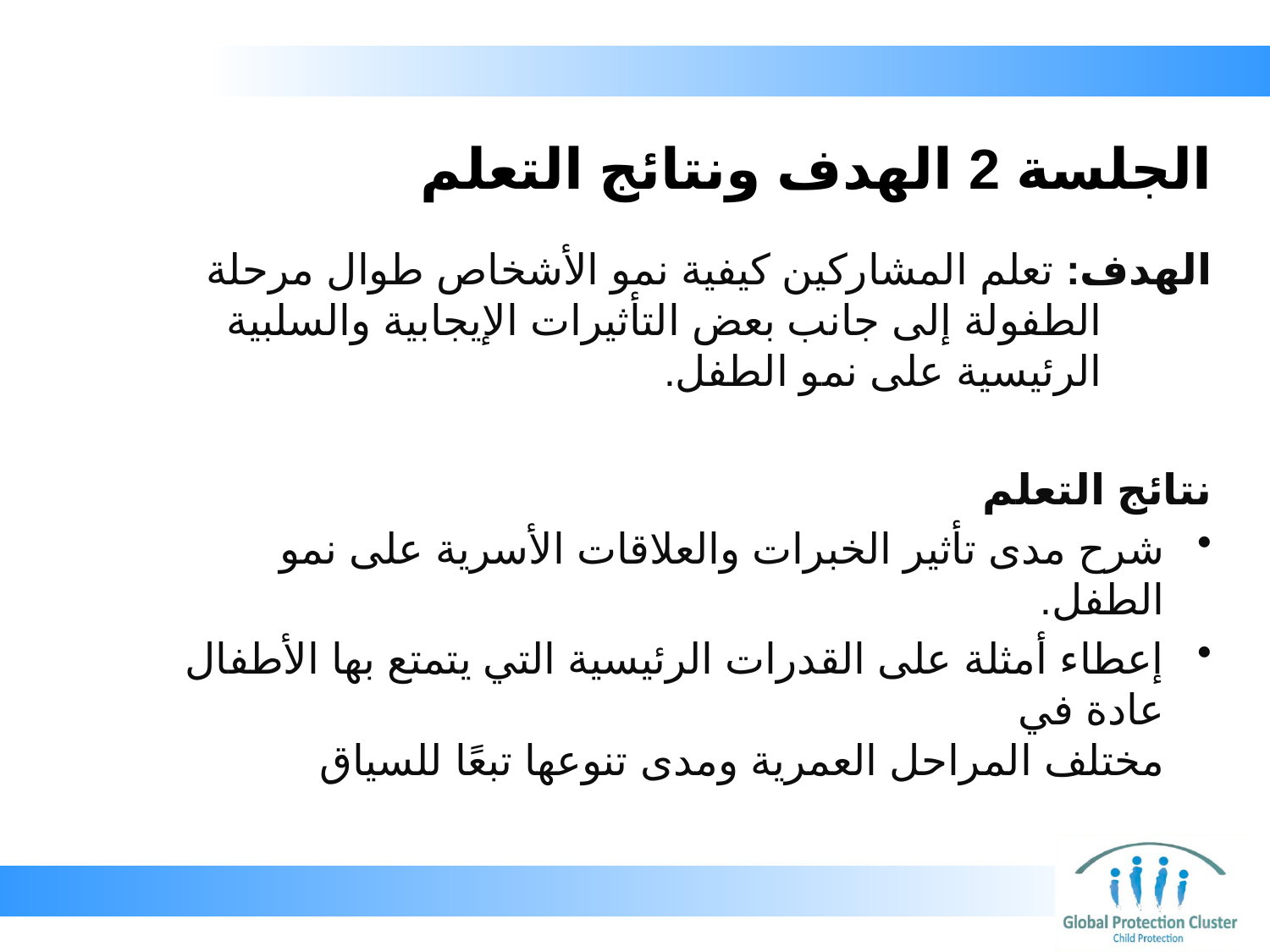

# الجلسة 2 الهدف ونتائج التعلم
الهدف: تعلم المشاركين كيفية نمو الأشخاص طوال مرحلة الطفولة إلى جانب بعض التأثيرات الإيجابية والسلبية الرئيسية على نمو الطفل.

نتائج التعلم
شرح مدى تأثير الخبرات والعلاقات الأسرية على نمو الطفل.
إعطاء أمثلة على القدرات الرئيسية التي يتمتع بها الأطفال عادة في
مختلف المراحل العمرية ومدى تنوعها تبعًا للسياق